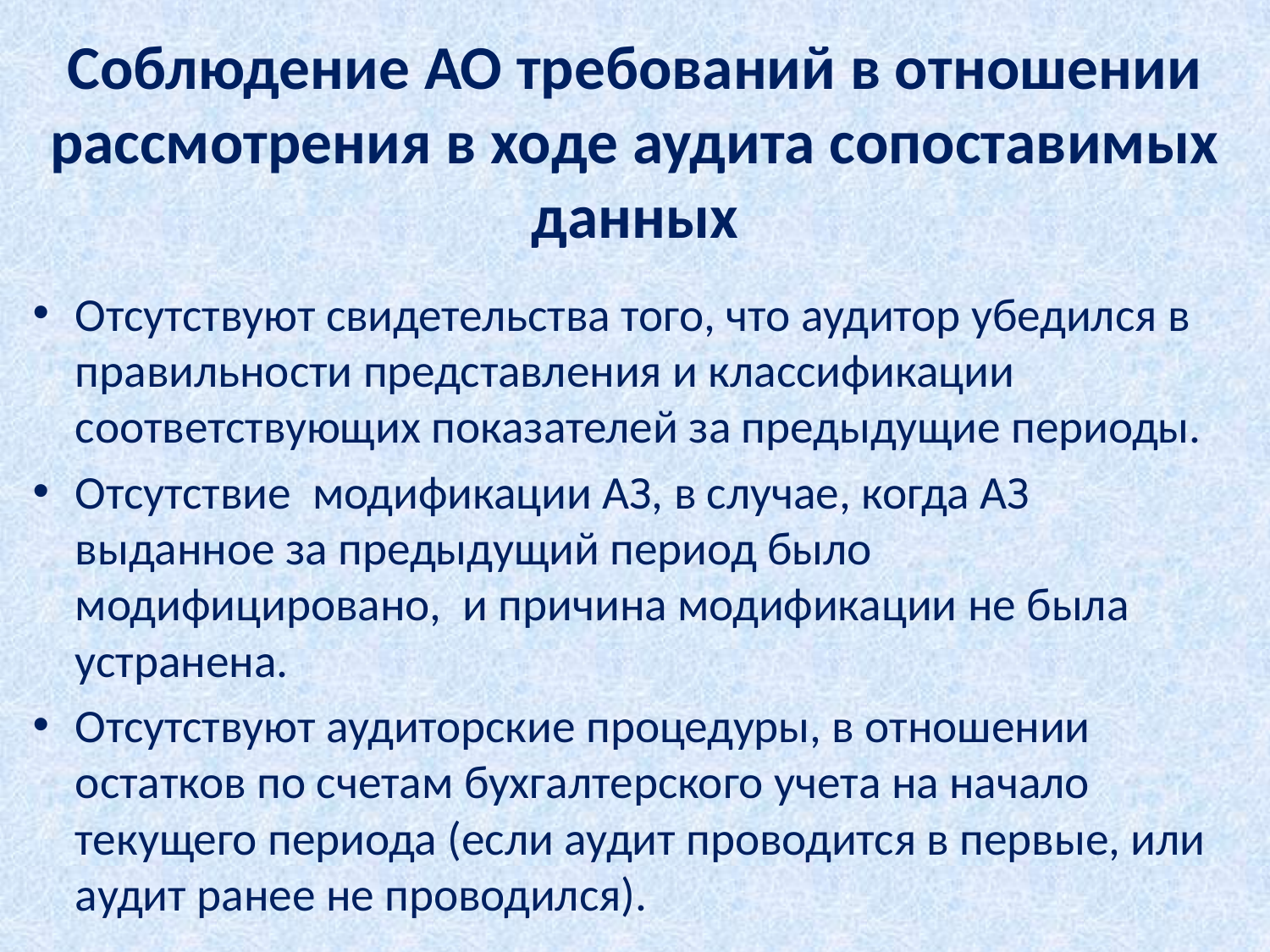

# Соблюдение АО требований в отношении рассмотрения в ходе аудита сопоставимых данных
Отсутствуют свидетельства того, что аудитор убедился в правильности представления и классификации соответствующих показателей за предыдущие периоды.
Отсутствие  модификации АЗ, в случае, когда АЗ выданное за предыдущий период было модифицировано,  и причина модификации не была устранена.
Отсутствуют аудиторские процедуры, в отношении остатков по счетам бухгалтерского учета на начало текущего периода (если аудит проводится в первые, или аудит ранее не проводился).